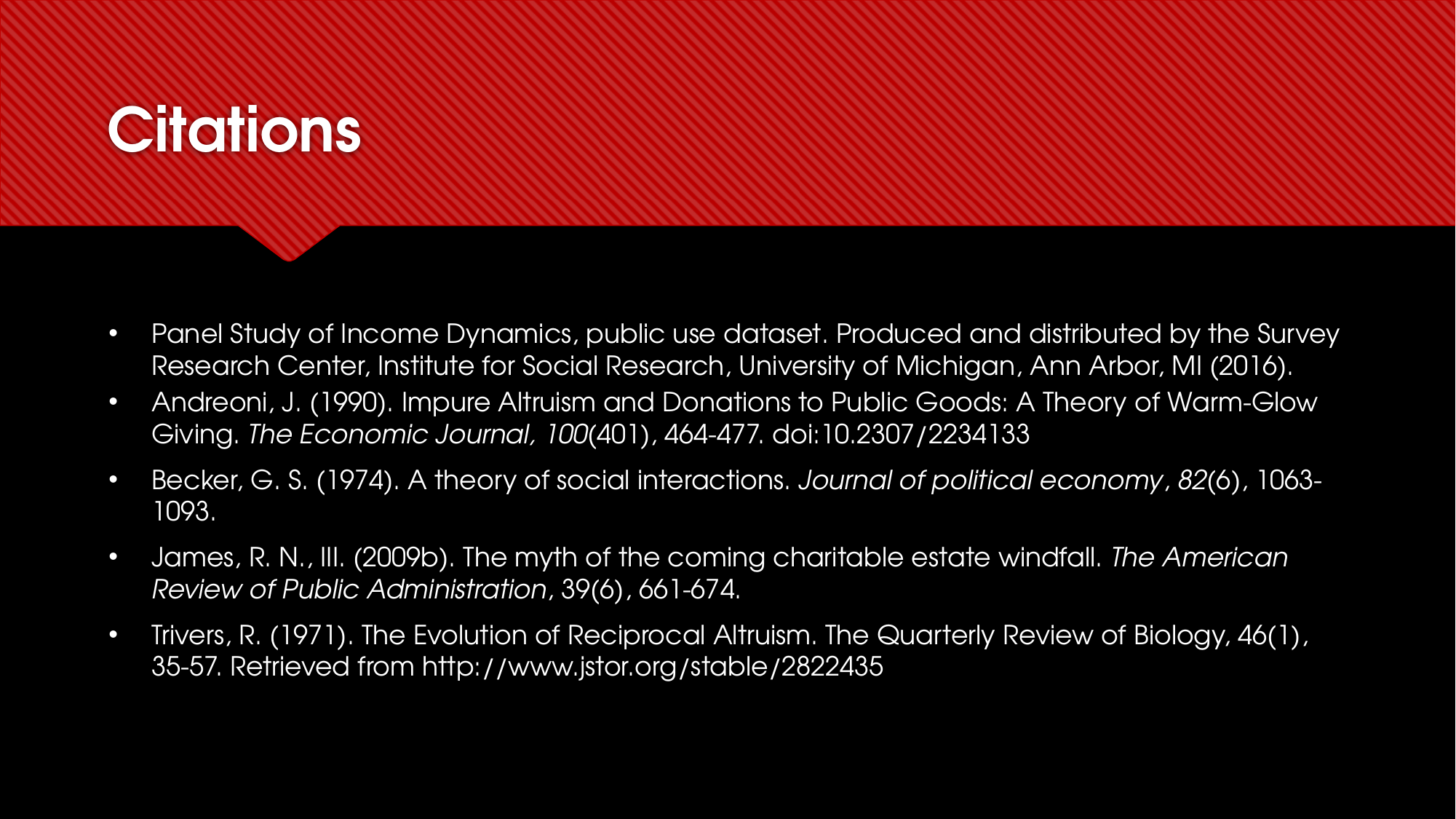

# Citations

Panel Study of Income Dynamics, public use dataset. Produced and distributed by the Survey Research Center, Institute for Social Research, University of Michigan, Ann Arbor, MI (2016).
Andreoni, J. (1990). Impure Altruism and Donations to Public Goods: A Theory of Warm-Glow Giving. The Economic Journal, 100(401), 464-477. doi:10.2307/2234133
Becker, G. S. (1974). A theory of social interactions. Journal of political economy, 82(6), 1063-1093.
James, R. N., III. (2009b). The myth of the coming charitable estate windfall. The American Review of Public Administration, 39(6), 661-674.
Trivers, R. (1971). The Evolution of Reciprocal Altruism. The Quarterly Review of Biology, 46(1), 35-57. Retrieved from http://www.jstor.org/stable/2822435